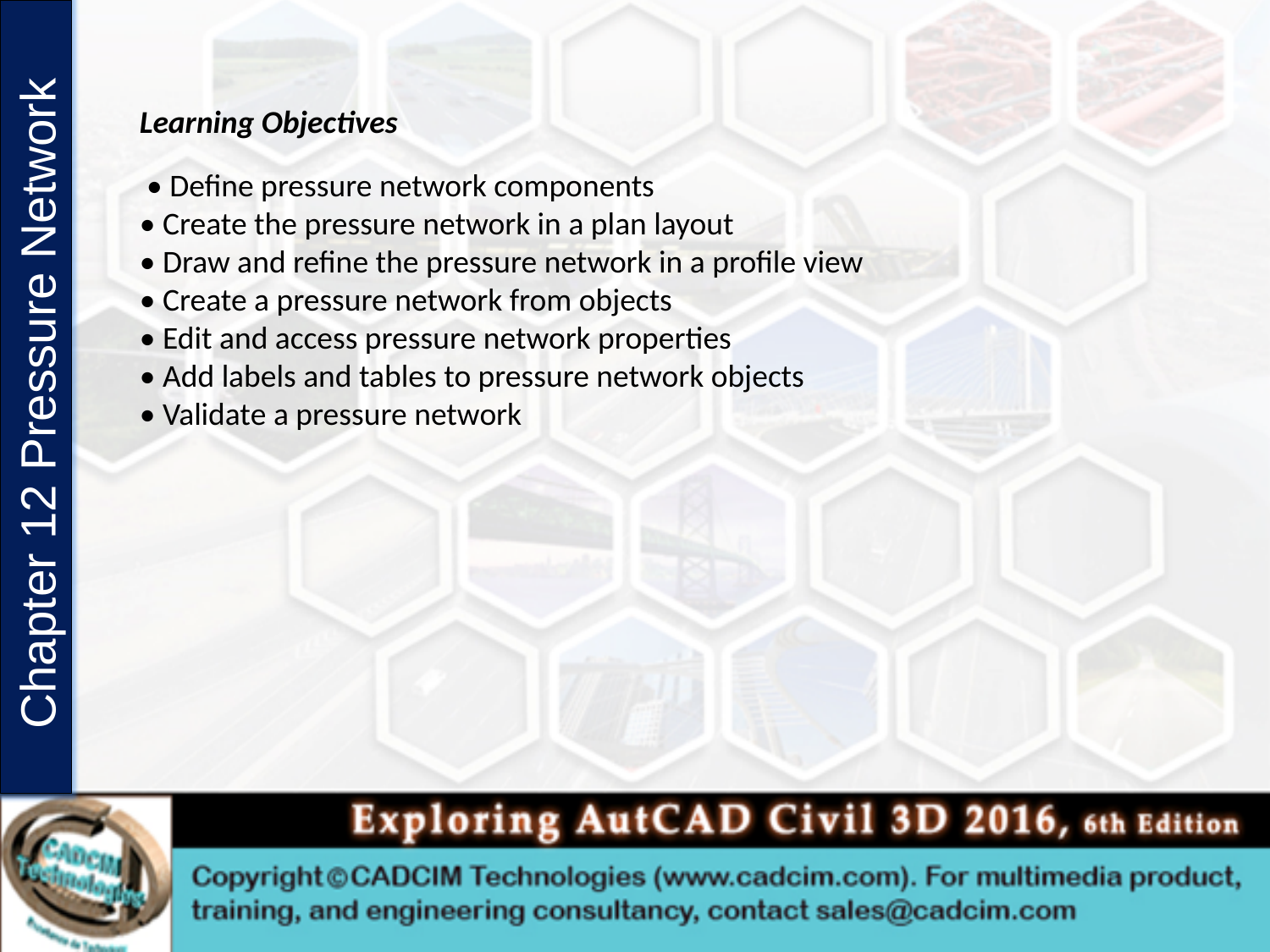

Learning Objectives
 • Define pressure network components
• Create the pressure network in a plan layout
• Draw and refine the pressure network in a profile view
• Create a pressure network from objects
• Edit and access pressure network properties
• Add labels and tables to pressure network objects
• Validate a pressure network
Chapter 12 Pressure Network